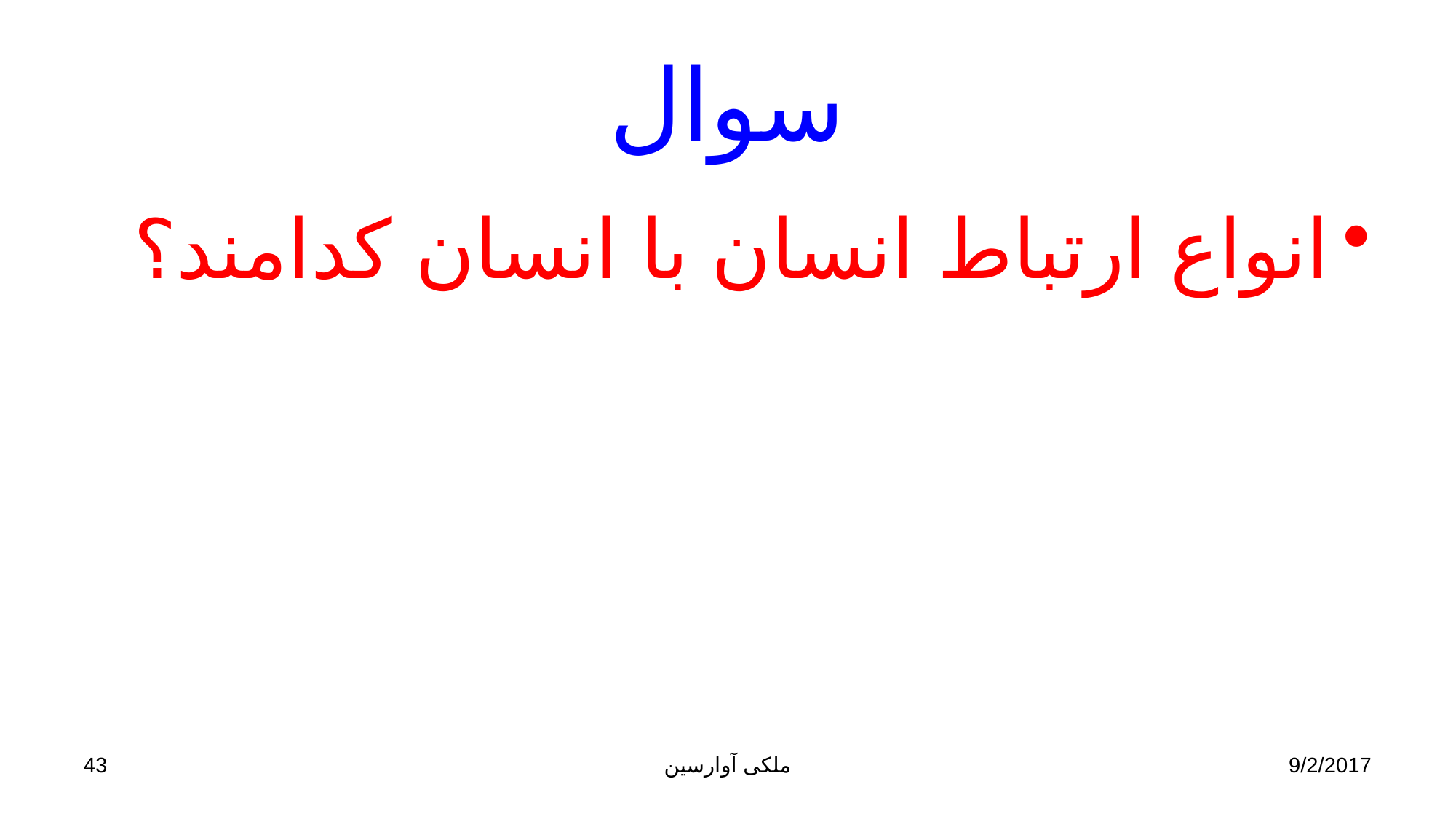

# سوال
انواع ارتباط انسان با انسان کدامند؟
43
ملکی آوارسین
9/2/2017